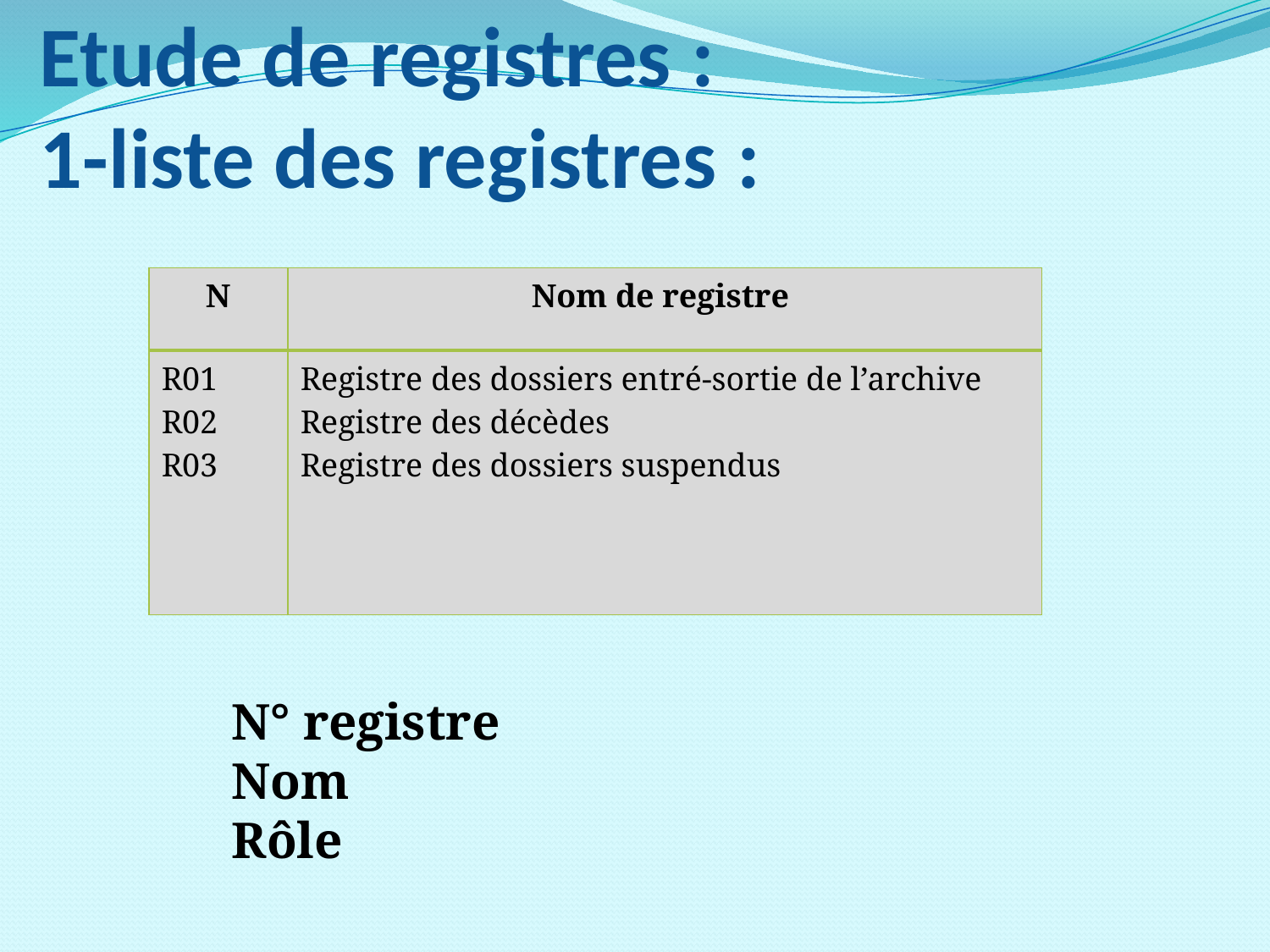

# Etude de registres : 1-liste des registres :

| N | Nom de registre |
| --- | --- |
| R01 R02 R03 | Registre des dossiers entré-sortie de l’archive Registre des décèdes Registre des dossiers suspendus |
       N° registre
       Nom
       Rôle